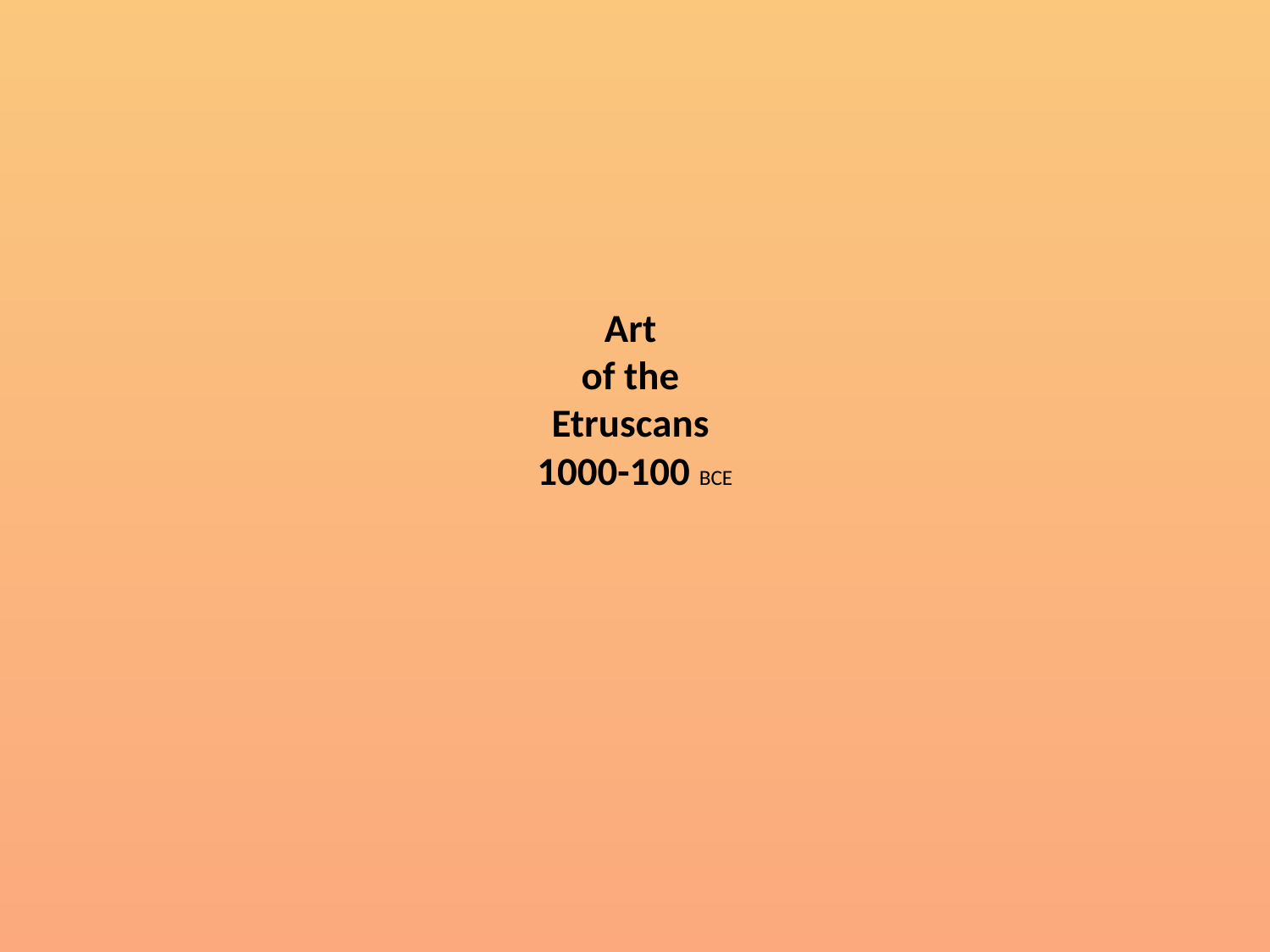

# Art of the Etruscans 1000-100 BCE